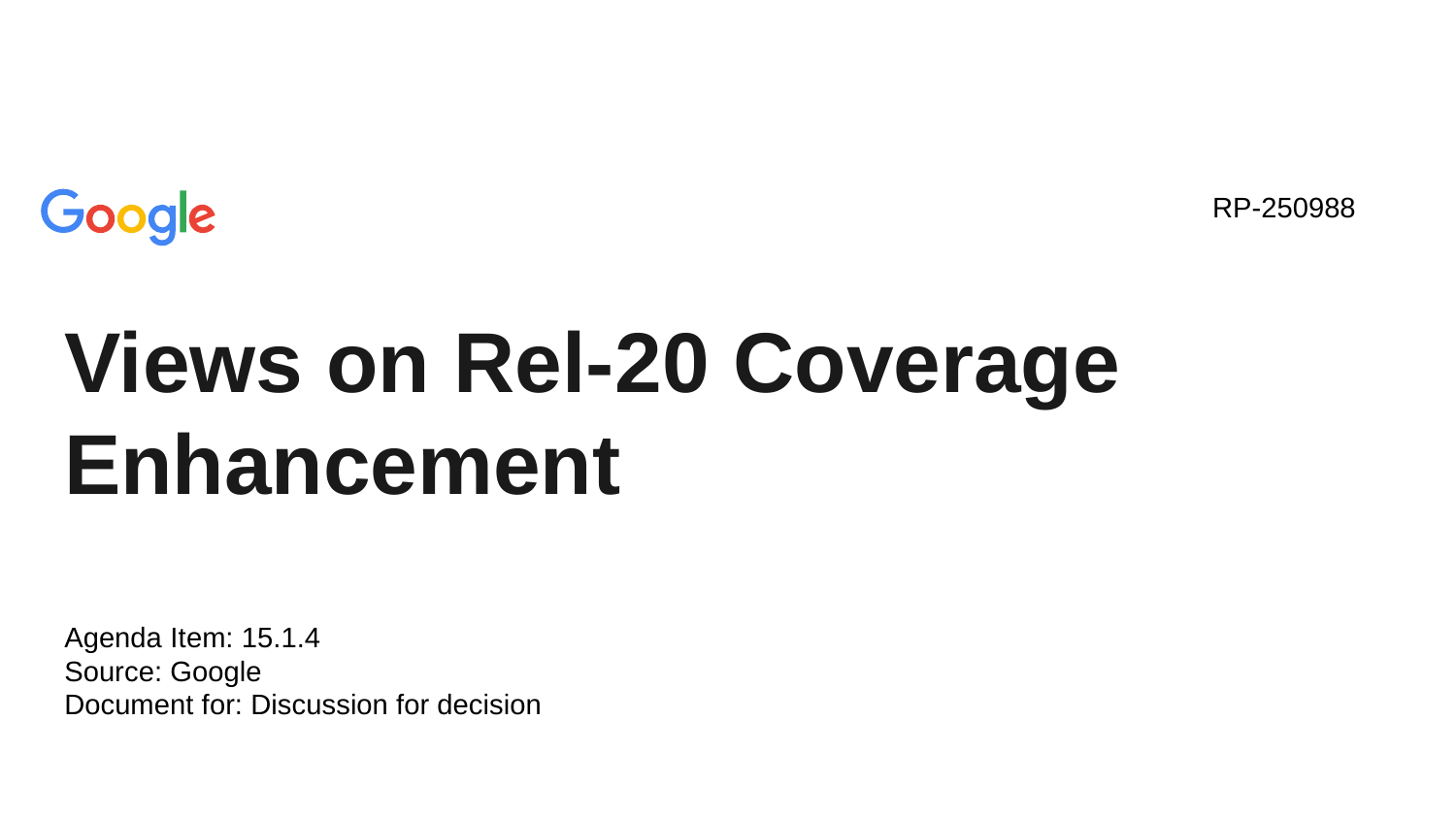

RP-250988
Views on Rel-20 Coverage Enhancement
Agenda Item: 15.1.4
Source: Google
Document for: Discussion for decision